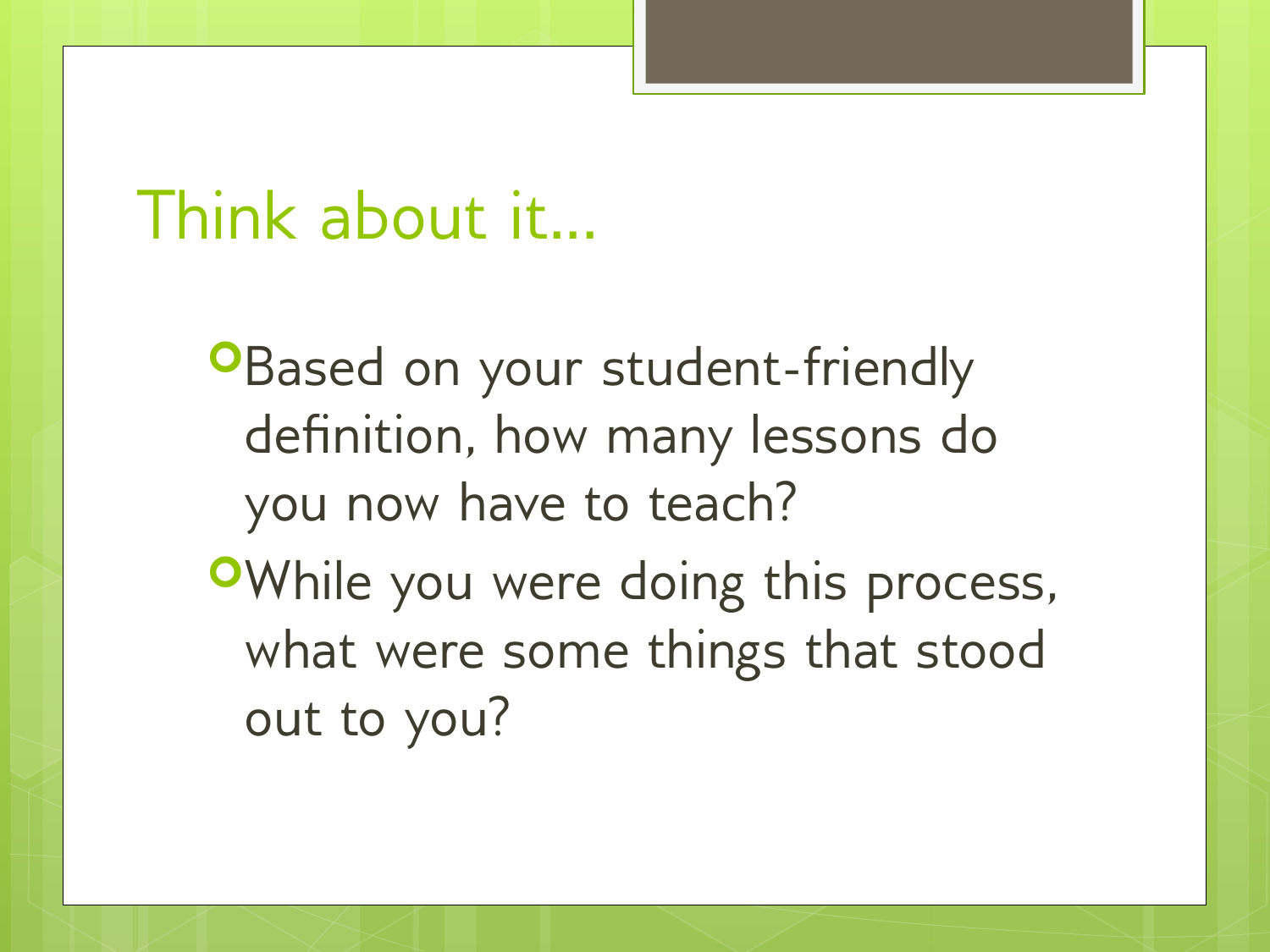

# Think about it...
Based on your student-friendly definition, how many lessons do you now have to teach?
While you were doing this process, what were some things that stood out to you?